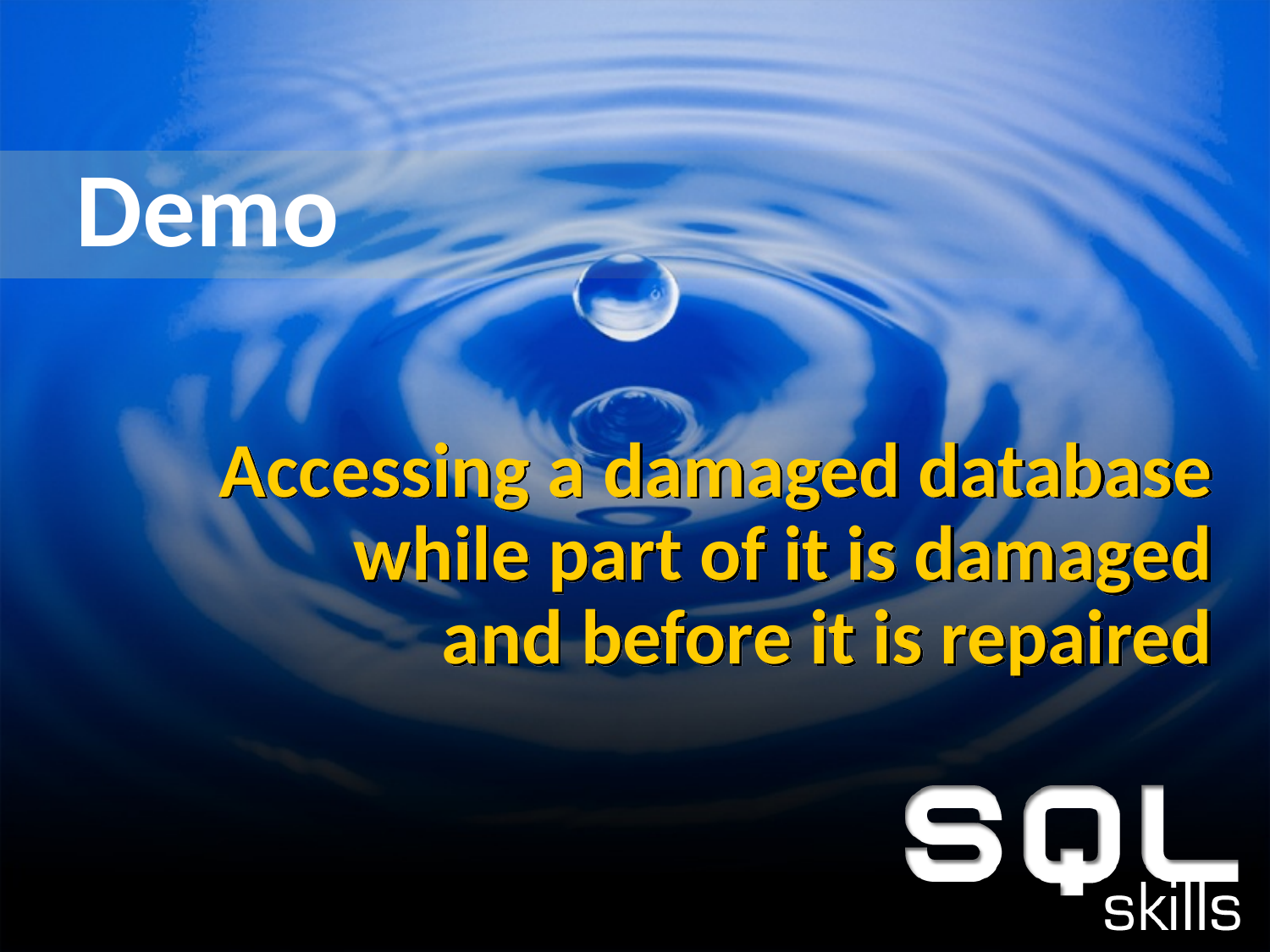

Demo

# Accessing a damaged database while part of it is damaged and before it is repaired